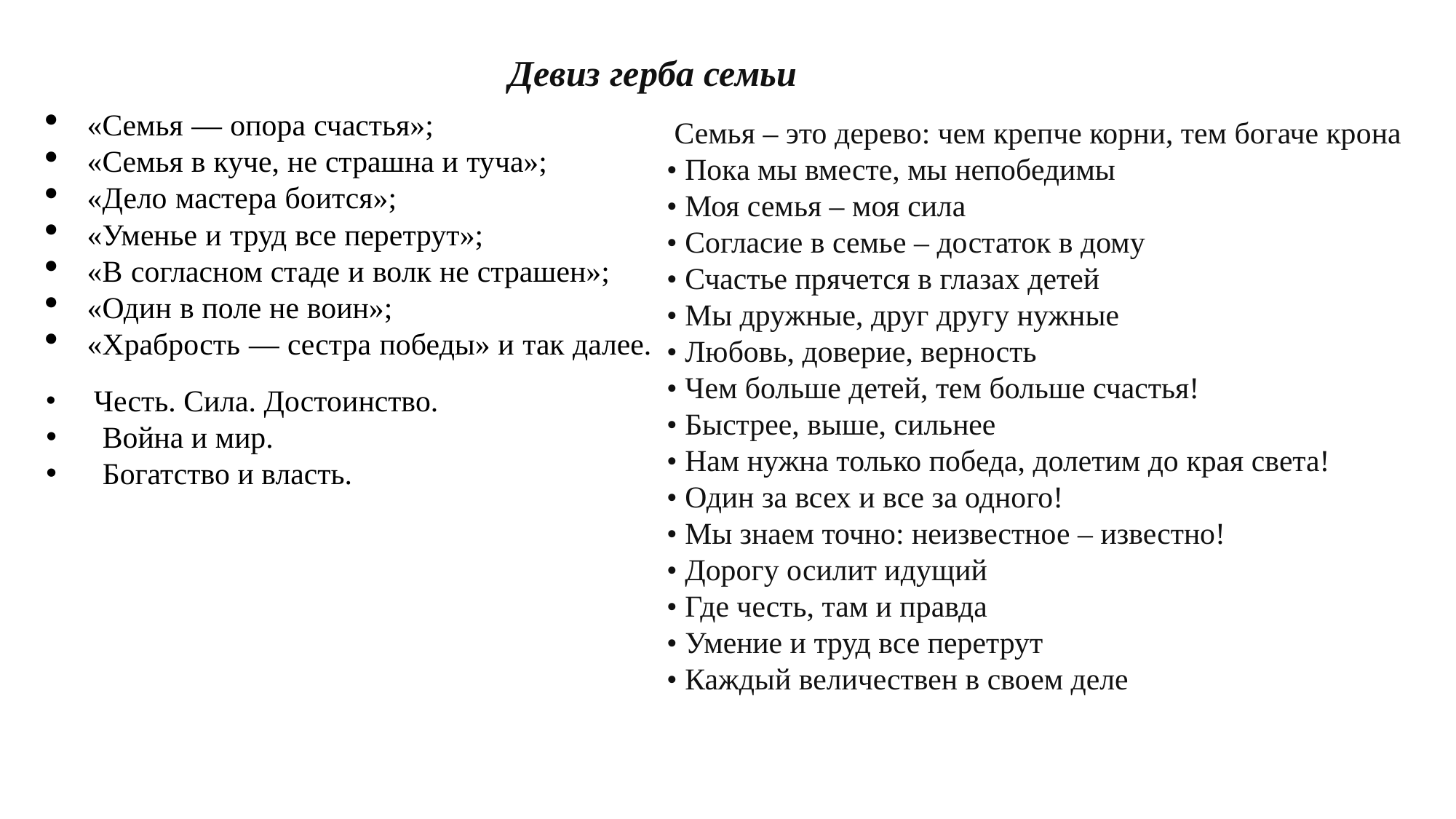

Девиз герба семьи
«Семья — опора счастья»;
«Семья в куче, не страшна и туча»;
«Дело мастера боится»;
«Уменье и труд все перетрут»;
«В согласном стаде и волк не страшен»;
«Один в поле не воин»;
«Храбрость — сестра победы» и так далее.
 Семья – это дерево: чем крепче корни, тем богаче крона
• Пока мы вместе, мы непобедимы
• Моя семья – моя сила
• Согласие в семье – достаток в дому
• Счастье прячется в глазах детей
• Мы дружные, друг другу нужные
• Любовь, доверие, верность
• Чем больше детей, тем больше счастья!
• Быстрее, выше, сильнее
• Нам нужна только победа, долетим до края света!
• Один за всех и все за одного!
• Мы знаем точно: неизвестное – известно!
• Дорогу осилит идущий
• Где честь, там и правда
• Умение и труд все перетрут
• Каждый величествен в своем деле
     Честь. Сила. Достоинство.
      Война и мир.
      Богатство и власть.